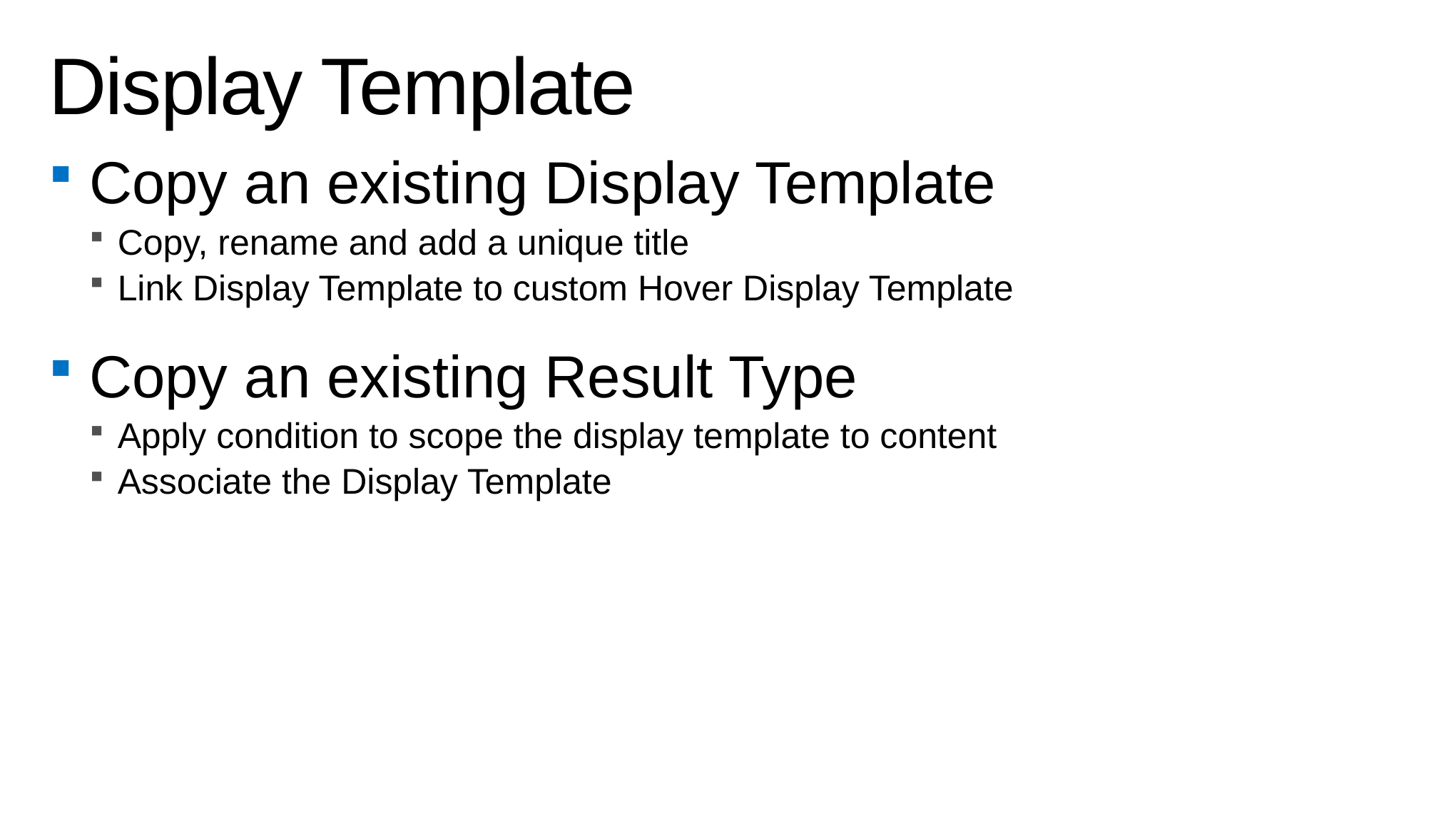

# Display Template
Copy an existing Display Template
Copy, rename and add a unique title
Link Display Template to custom Hover Display Template

Copy an existing Result Type
Apply condition to scope the display template to content
Associate the Display Template